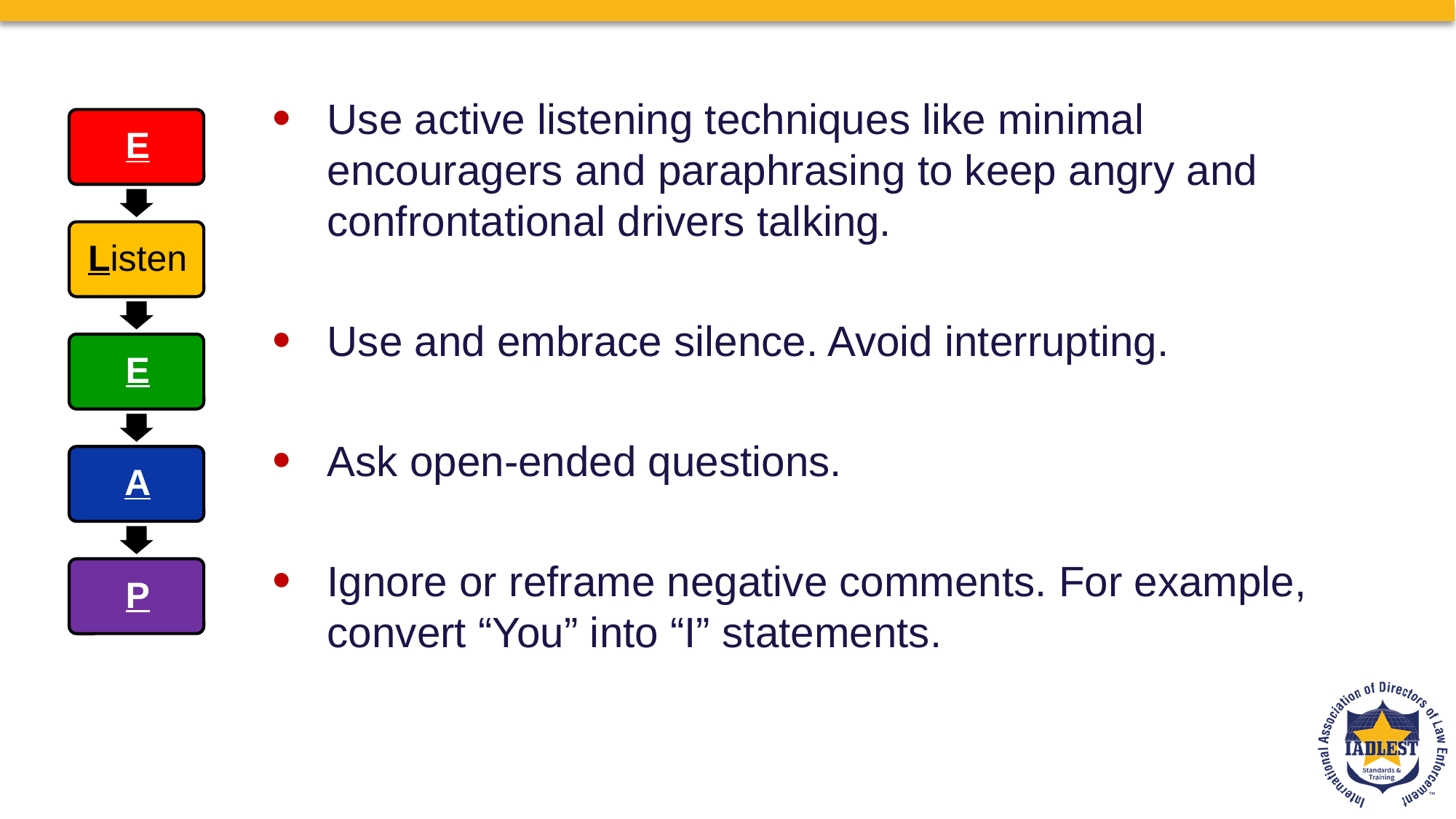

Use active listening techniques like minimal encouragers and paraphrasing to keep angry and confrontational drivers talking.

Use and embrace silence. Avoid interrupting.

Ask open-ended questions.

Ignore or reframe negative comments. For example, convert “You” into “I” statements.
E

Listen

E

A

P